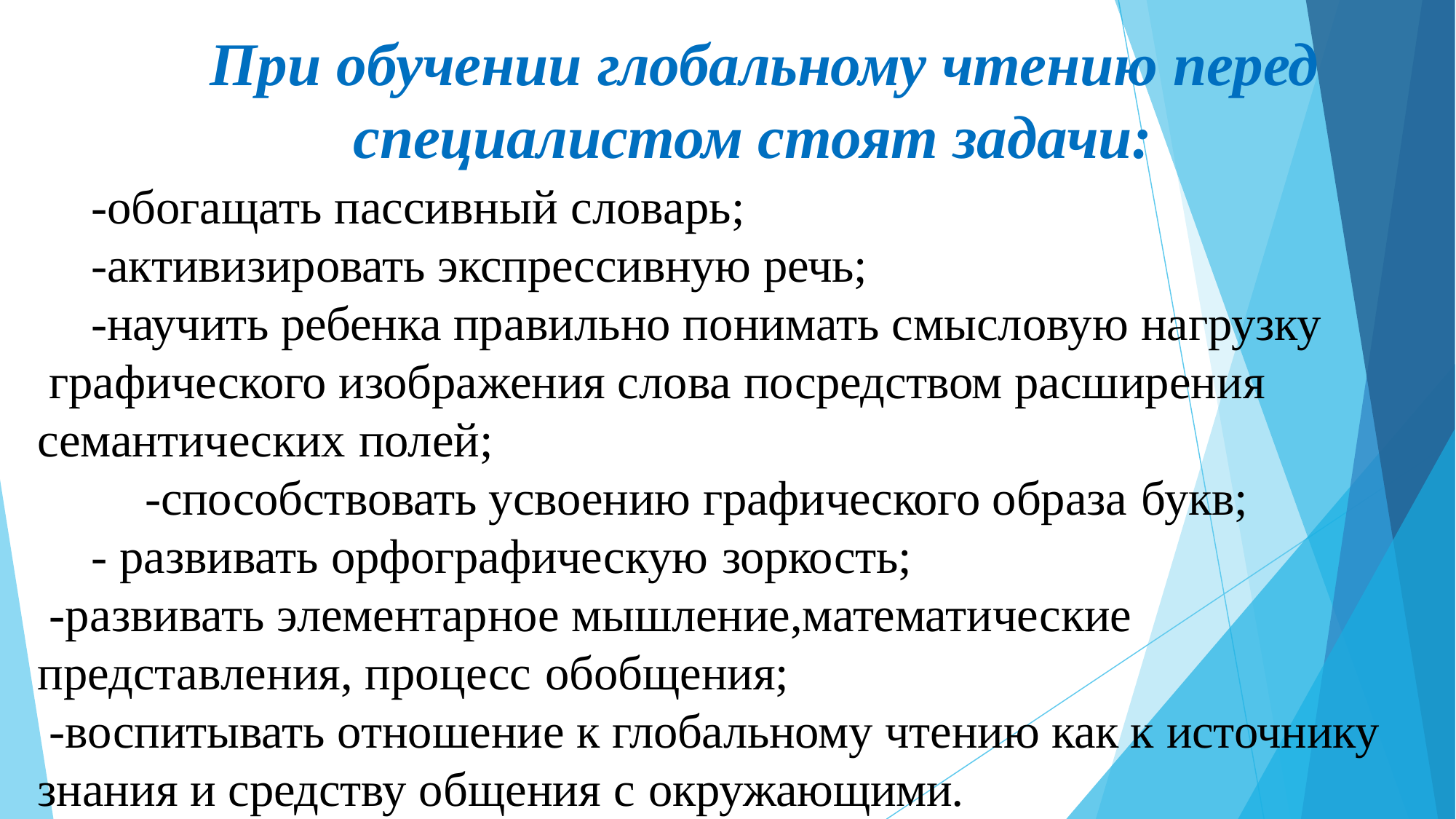

# При обучении глобальному чтению перед  специалистом стоят задачи:
-обогащать пассивный словарь;
-активизировать экспрессивную речь;
-научить ребенка правильно понимать смысловую нагрузку  графического изображения слова посредством расширения  семантических полей;
-способствовать усвоению графического образа букв;
- развивать орфографическую зоркость;
-развивать элементарное мышление,математические  представления, процесс обобщения;
-воспитывать отношение к глобальному чтению как к источнику  знания и средству общения с окружающими.